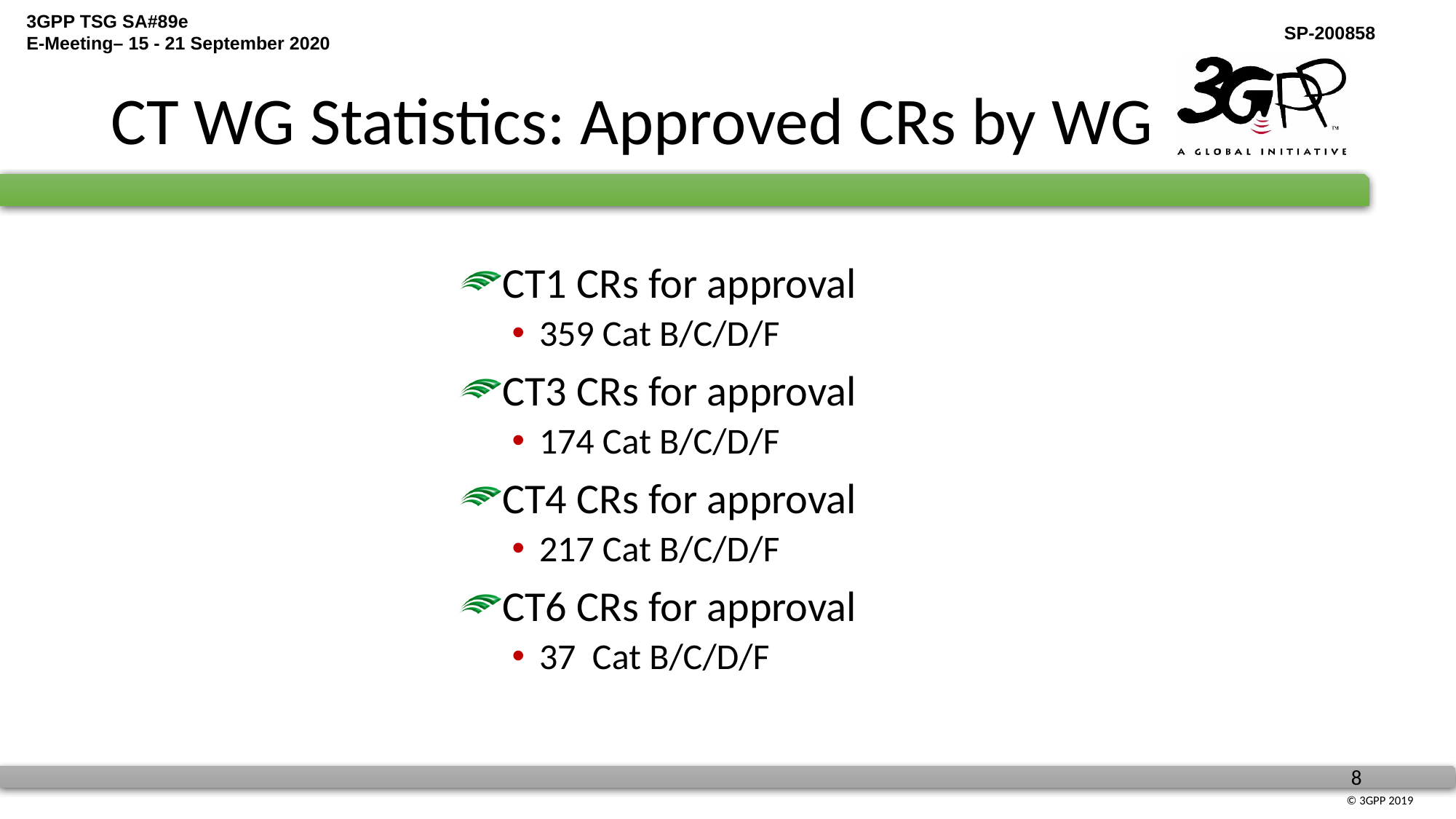

# CT WG Statistics: Approved CRs by WG
CT1 CRs for approval
359 Cat B/C/D/F
CT3 CRs for approval
174 Cat B/C/D/F
CT4 CRs for approval
217 Cat B/C/D/F
CT6 CRs for approval
37  Cat B/C/D/F